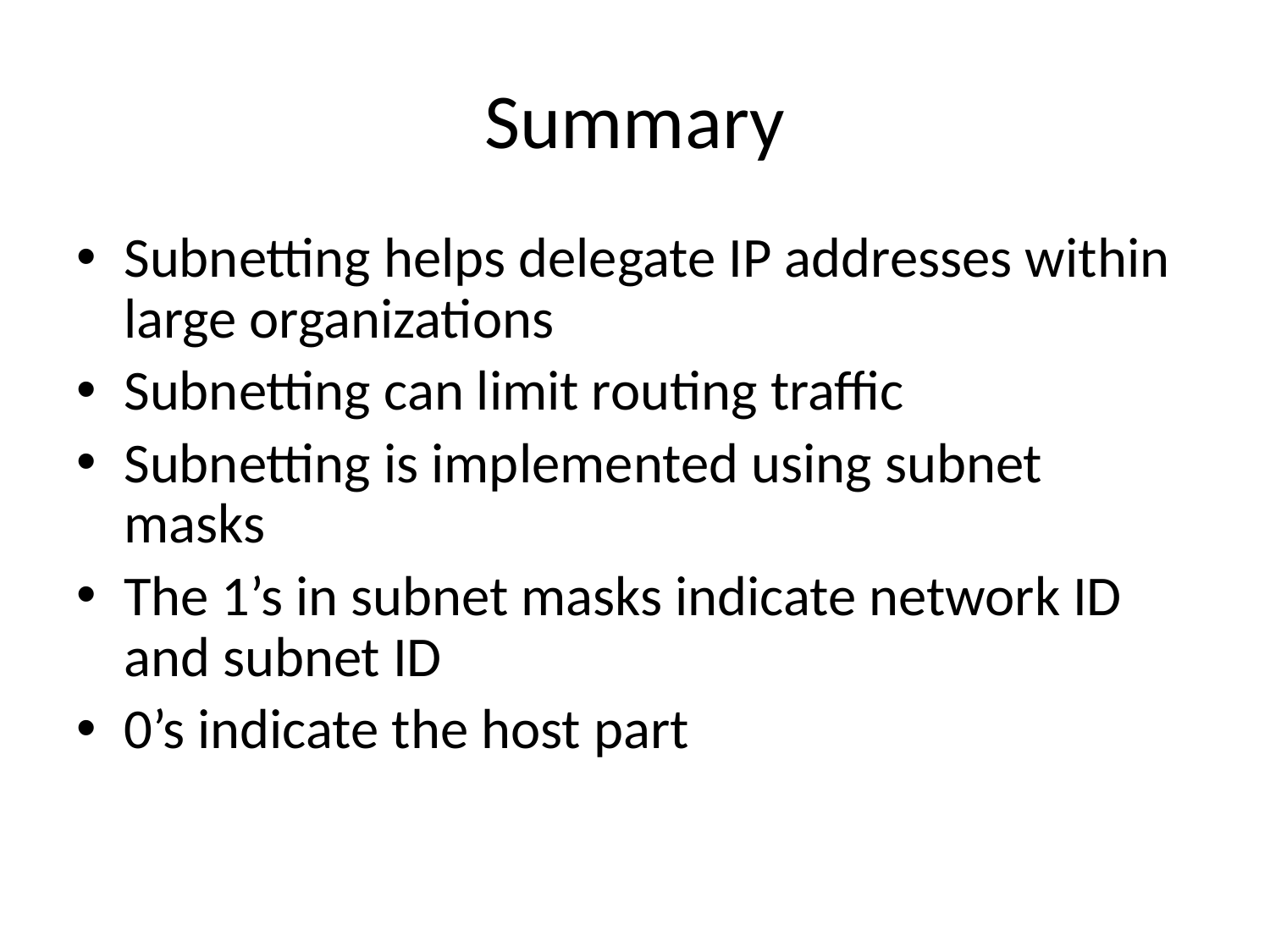

# Summary
Subnetting helps delegate IP addresses within large organizations
Subnetting can limit routing traffic
Subnetting is implemented using subnet masks
The 1’s in subnet masks indicate network ID and subnet ID
0’s indicate the host part